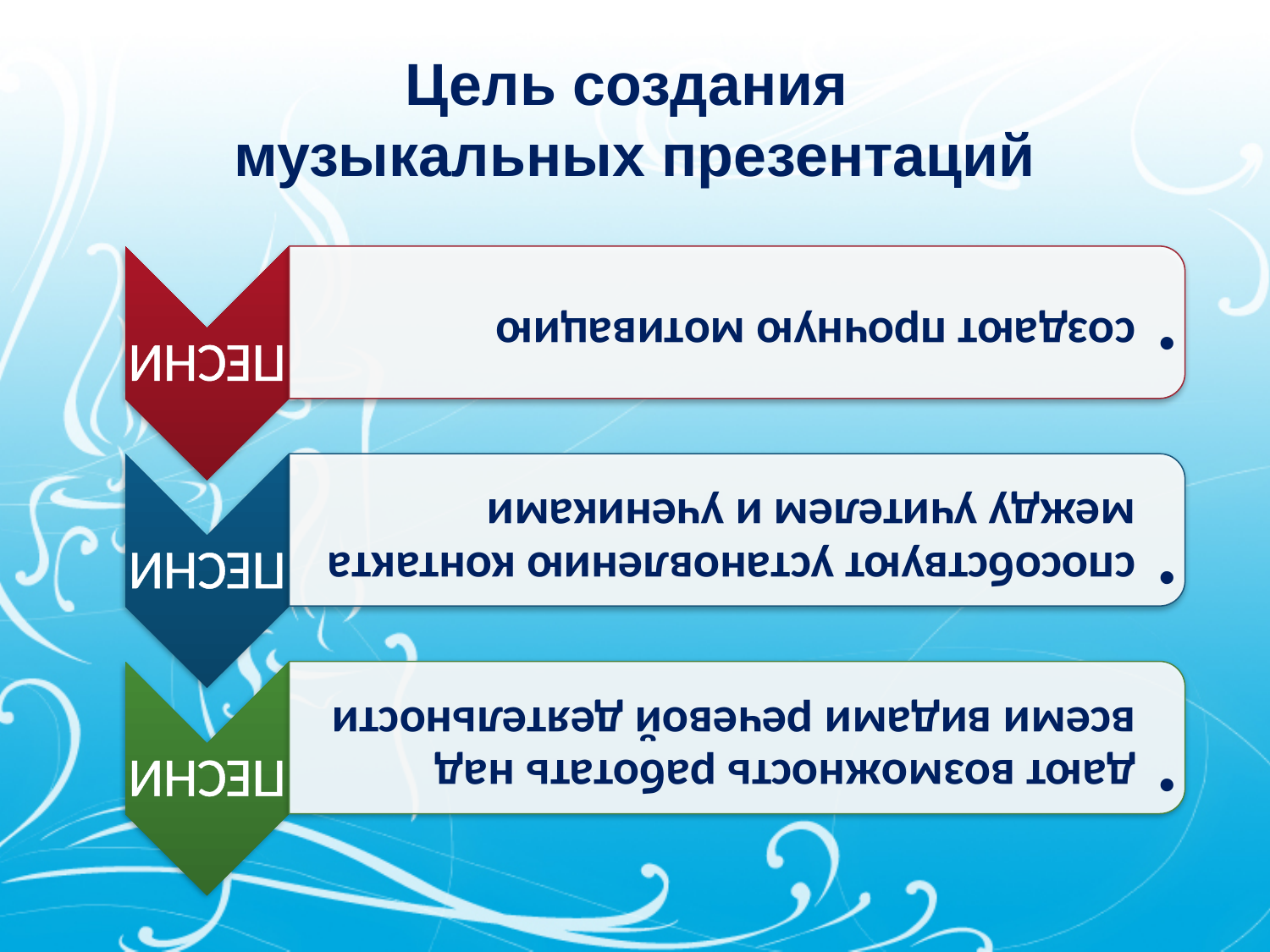

# Цель создания музыкальных презентаций
ПЕСНИ
cоздают прочную мотивацию
ПЕСНИ
способствуют установлению контакта между учителем и учениками
ПЕСНИ
дают возможность работать над всеми видами речевой деятельности